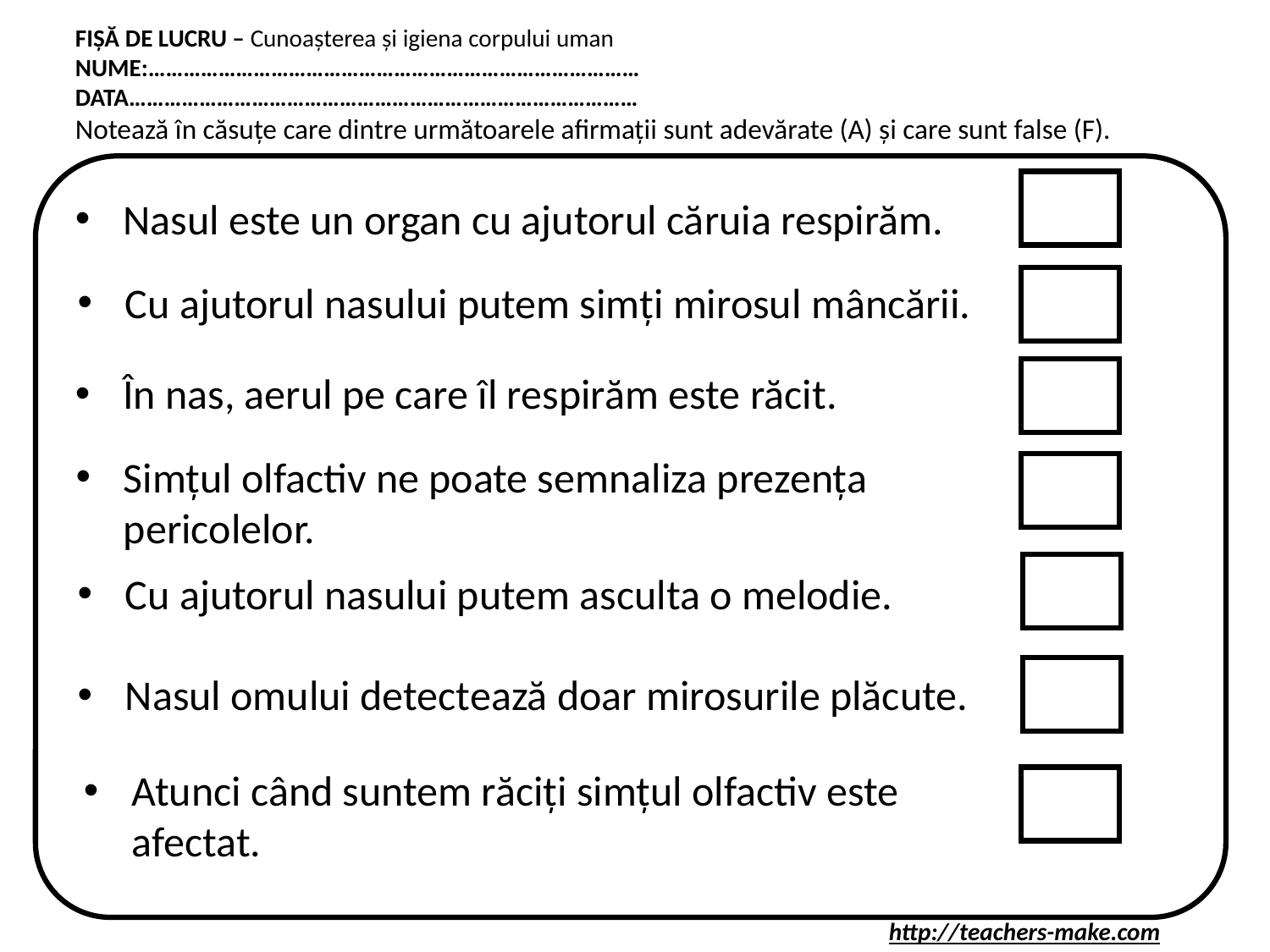

FIȘĂ DE LUCRU – Cunoașterea și igiena corpului uman
NUME:…………………………………………………………………………
DATA……………………………………………………………………………
Notează în căsuțe care dintre următoarele afirmații sunt adevărate (A) și care sunt false (F).

Nasul este un organ cu ajutorul căruia respirăm.

Cu ajutorul nasului putem simți mirosul mâncării.

În nas, aerul pe care îl respirăm este răcit.
Simțul olfactiv ne poate semnaliza prezența pericolelor.

Cu ajutorul nasului putem asculta o melodie.

Nasul omului detectează doar mirosurile plăcute.
Atunci când suntem răciți simțul olfactiv este afectat.

http://teachers-make.com